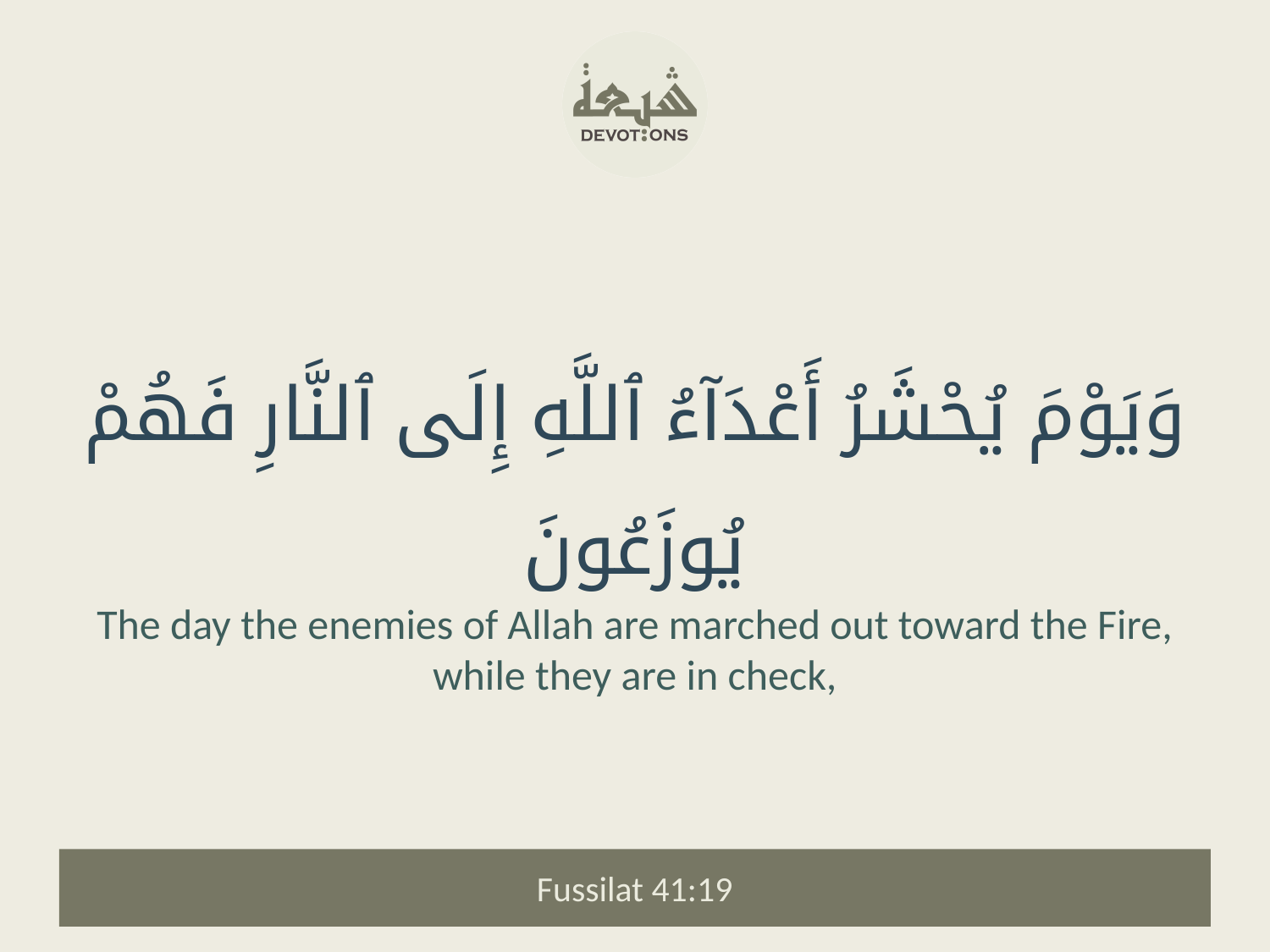

وَيَوْمَ يُحْشَرُ أَعْدَآءُ ٱللَّهِ إِلَى ٱلنَّارِ فَهُمْ يُوزَعُونَ
The day the enemies of Allah are marched out toward the Fire, while they are in check,
Fussilat 41:19